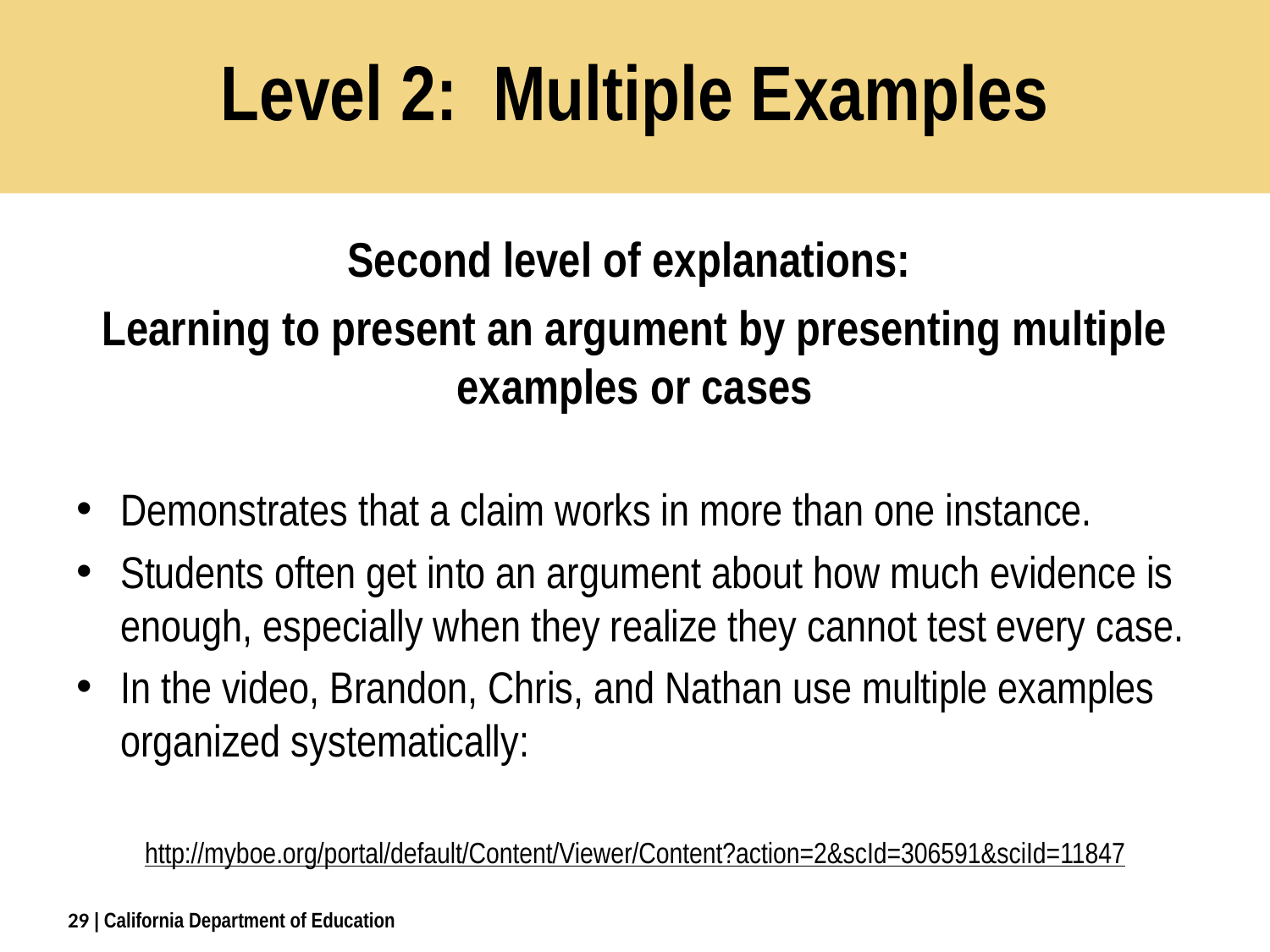

# Level 2:  Multiple Examples
Second level of explanations:
Learning to present an argument by presenting multiple examples or cases

Demonstrates that a claim works in more than one instance.
Students often get into an argument about how much evidence is enough, especially when they realize they cannot test every case.
In the video, Brandon, Chris, and Nathan use multiple examples organized systematically:

http://myboe.org/portal/default/Content/Viewer/Content?action=2&scId=306591&sciId=11847

29
| California Department of Education